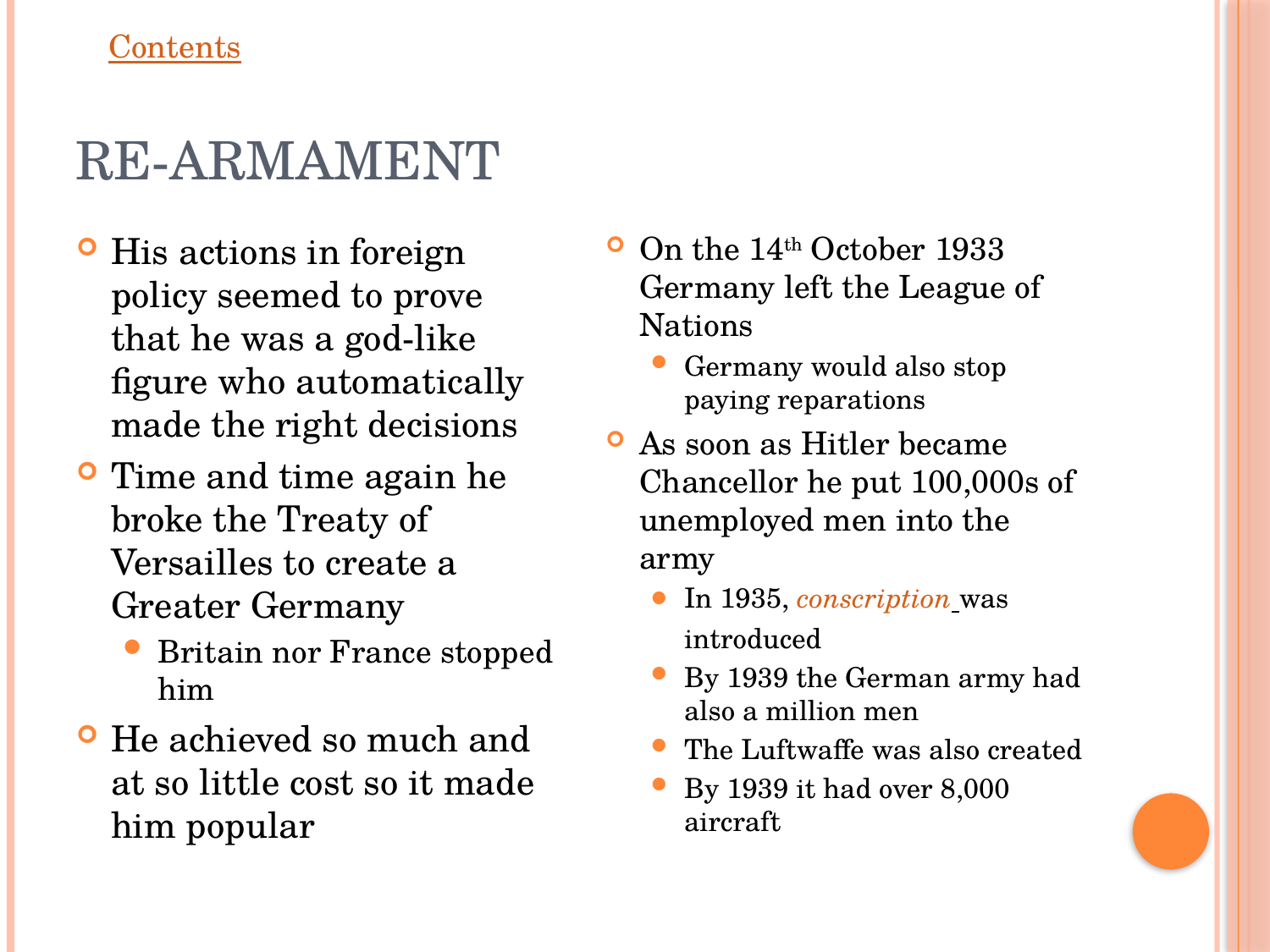

# Re-Armament
His actions in foreign policy seemed to prove that he was a god-like figure who automatically made the right decisions
Time and time again he broke the Treaty of Versailles to create a Greater Germany
Britain nor France stopped him
He achieved so much and at so little cost so it made him popular
On the 14th October 1933 Germany left the League of Nations
Germany would also stop paying reparations
As soon as Hitler became Chancellor he put 100,000s of unemployed men into the army
In 1935, conscription was introduced
By 1939 the German army had also a million men
The Luftwaffe was also created
By 1939 it had over 8,000 aircraft